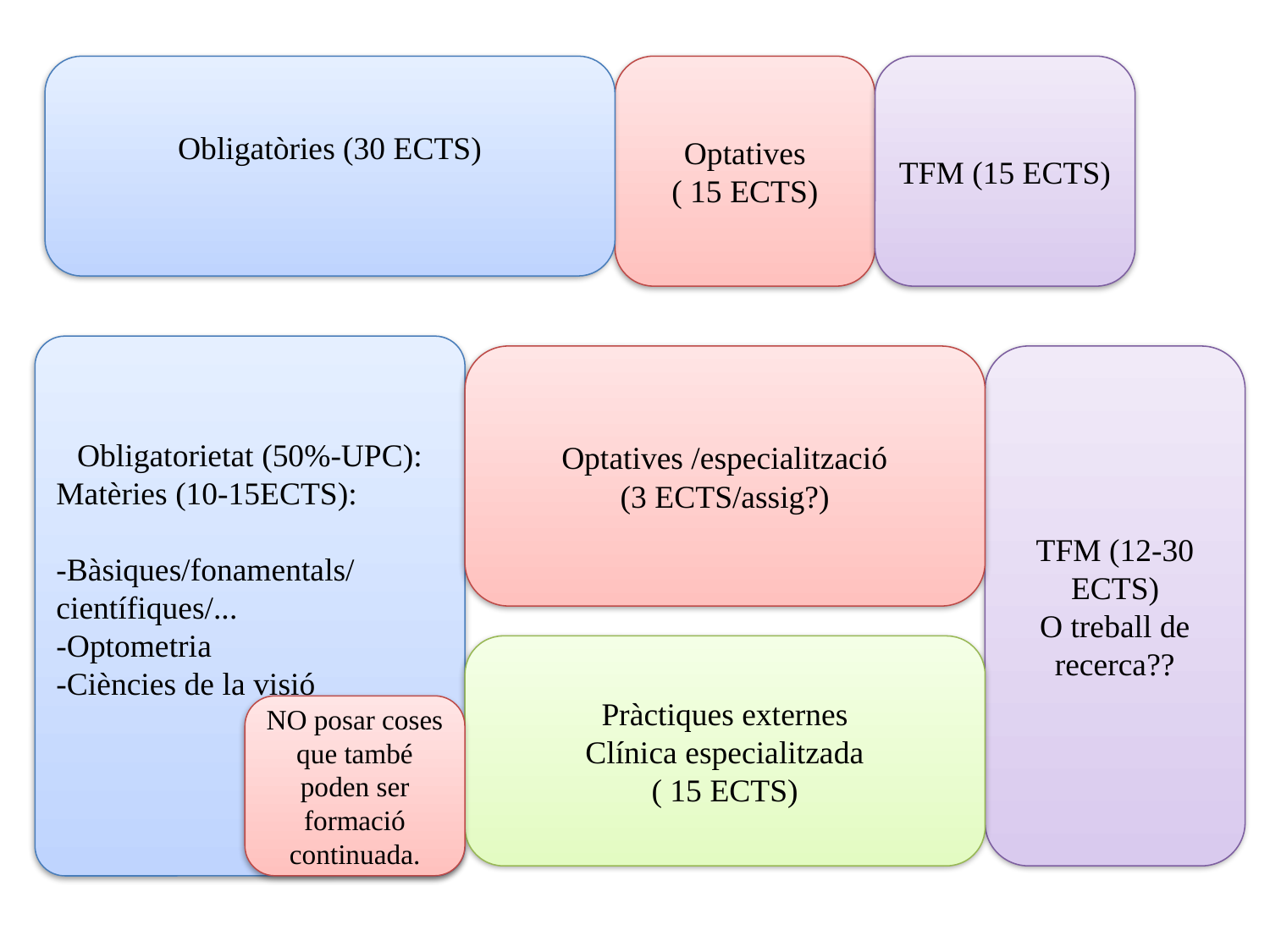

Obligatòries (30 ECTS)

Optatives
( 15 ECTS)
TFM (15 ECTS)
Obligatorietat (50%-UPC):
Matèries (10-15ECTS):

-Bàsiques/fonamentals/ científiques/...
-Optometria
-Ciències de la visió

Optatives /especialització
(3 ECTS/assig?)
TFM (12-30 ECTS)
O treball de recerca??
Pràctiques externes
Clínica especialitzada
( 15 ECTS)
NO posar coses que també poden ser formació continuada.